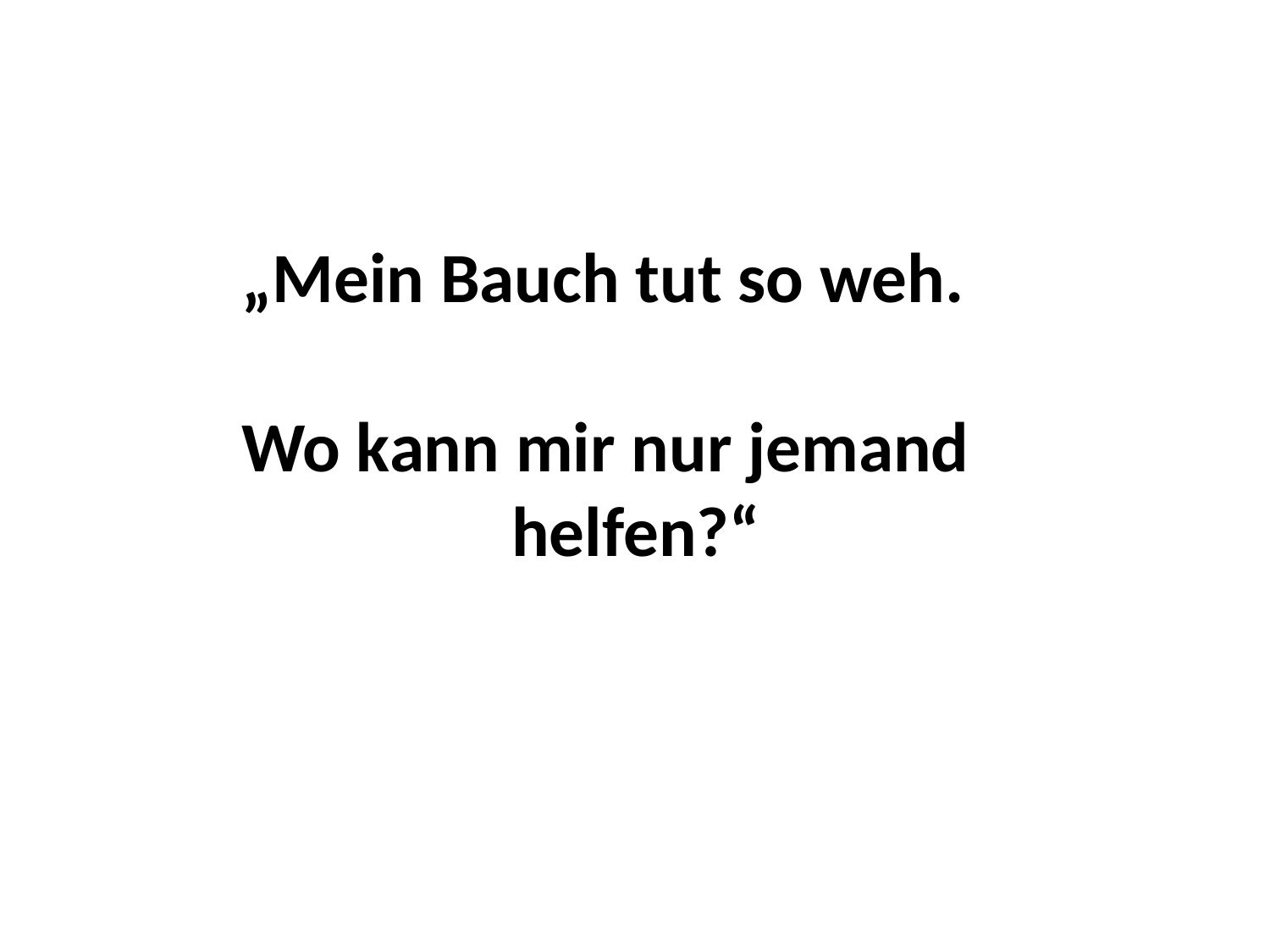

„Mein Bauch tut so weh.

Wo kann mir nur jemand
		 helfen?“